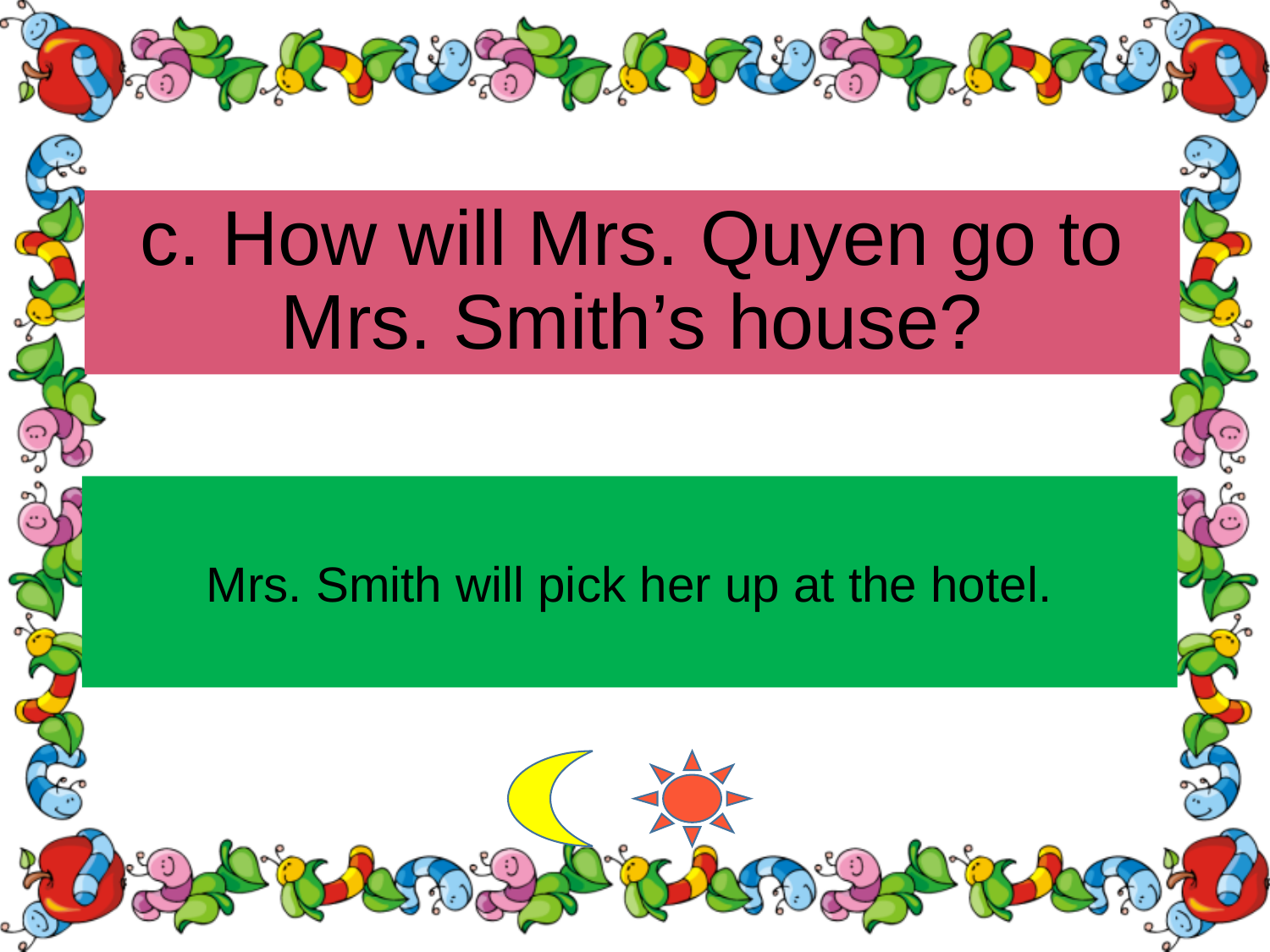

# c. How will Mrs. Quyen go to Mrs. Smith’s house?

Mrs. Smith will pick her up at the hotel.